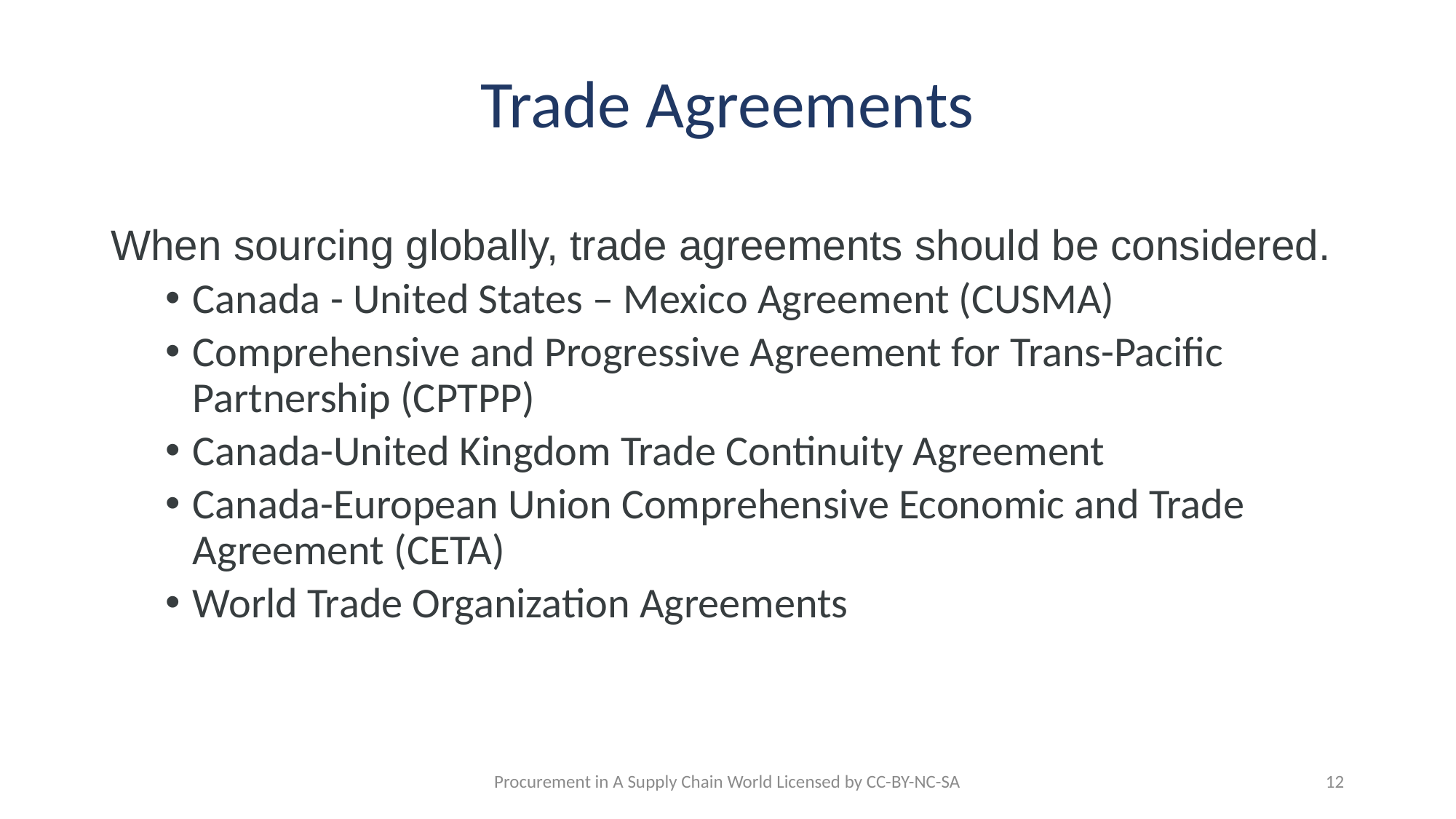

# Trade Agreements

When sourcing globally, trade agreements should be considered.
Canada - United States – Mexico Agreement (CUSMA)
Comprehensive and Progressive Agreement for Trans-Pacific Partnership (CPTPP)
Canada-United Kingdom Trade Continuity Agreement
Canada-European Union Comprehensive Economic and Trade Agreement (CETA)
World Trade Organization Agreements

Procurement in A Supply Chain World Licensed by CC-BY-NC-SA
12